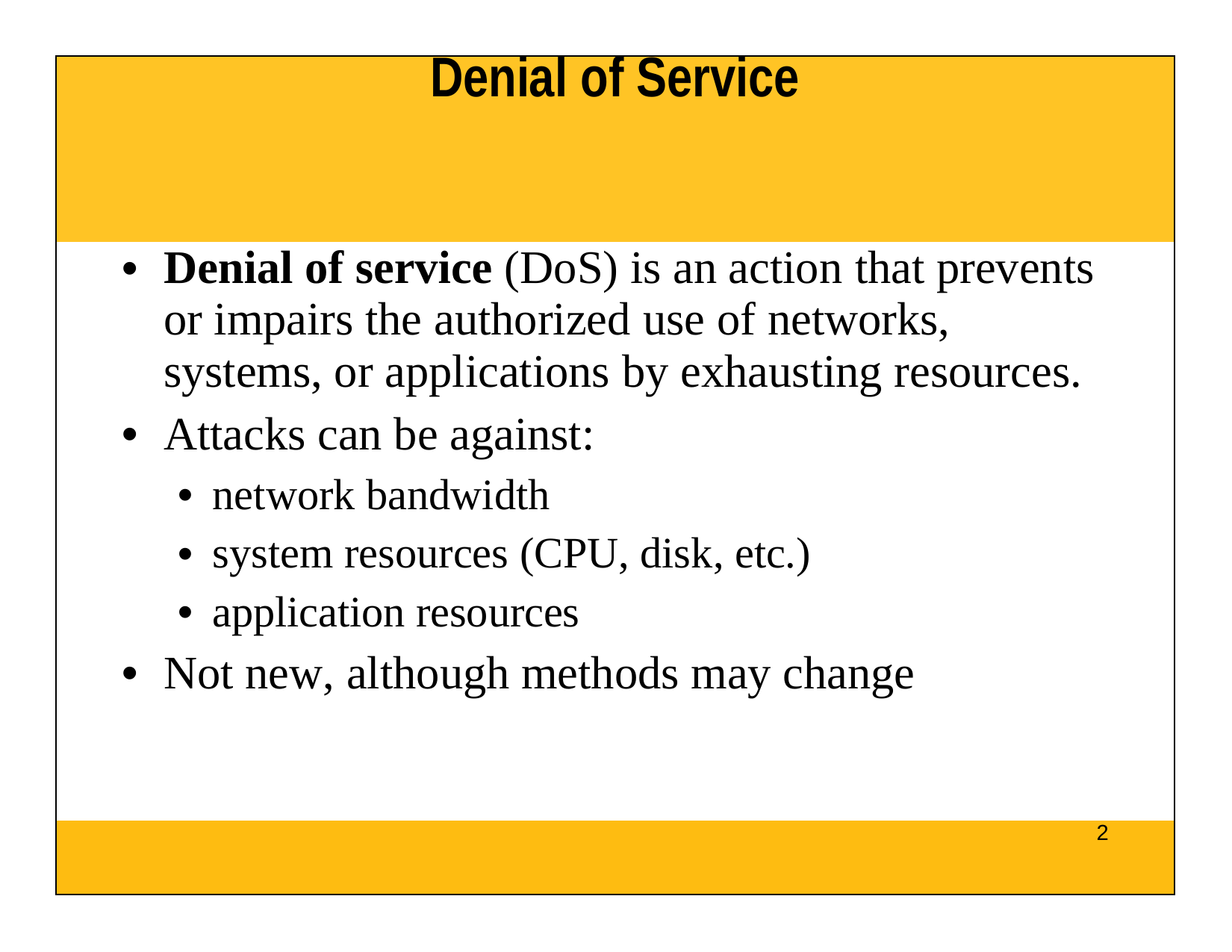

| Denial of Service |
| --- |
| Denial of service (DoS) is an action that prevents or impairs the authorized use of networks, systems, or applications by exhausting resources. Attacks can be against: network bandwidth system resources (CPU, disk, etc.) application resources Not new, although methods may change |
| 2 |